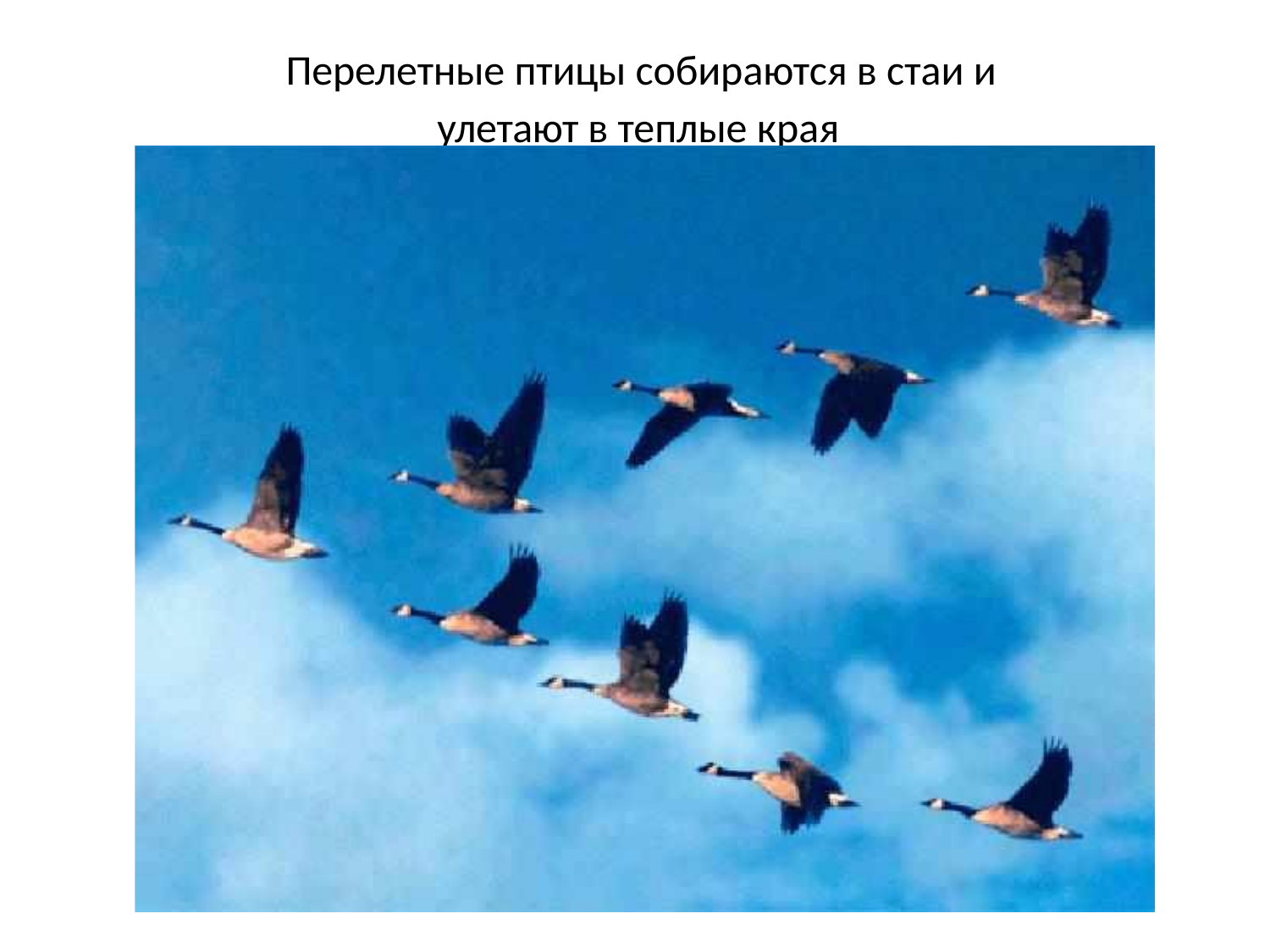

# Перелетные птицы собираются в стаи и  улетают в теплые края